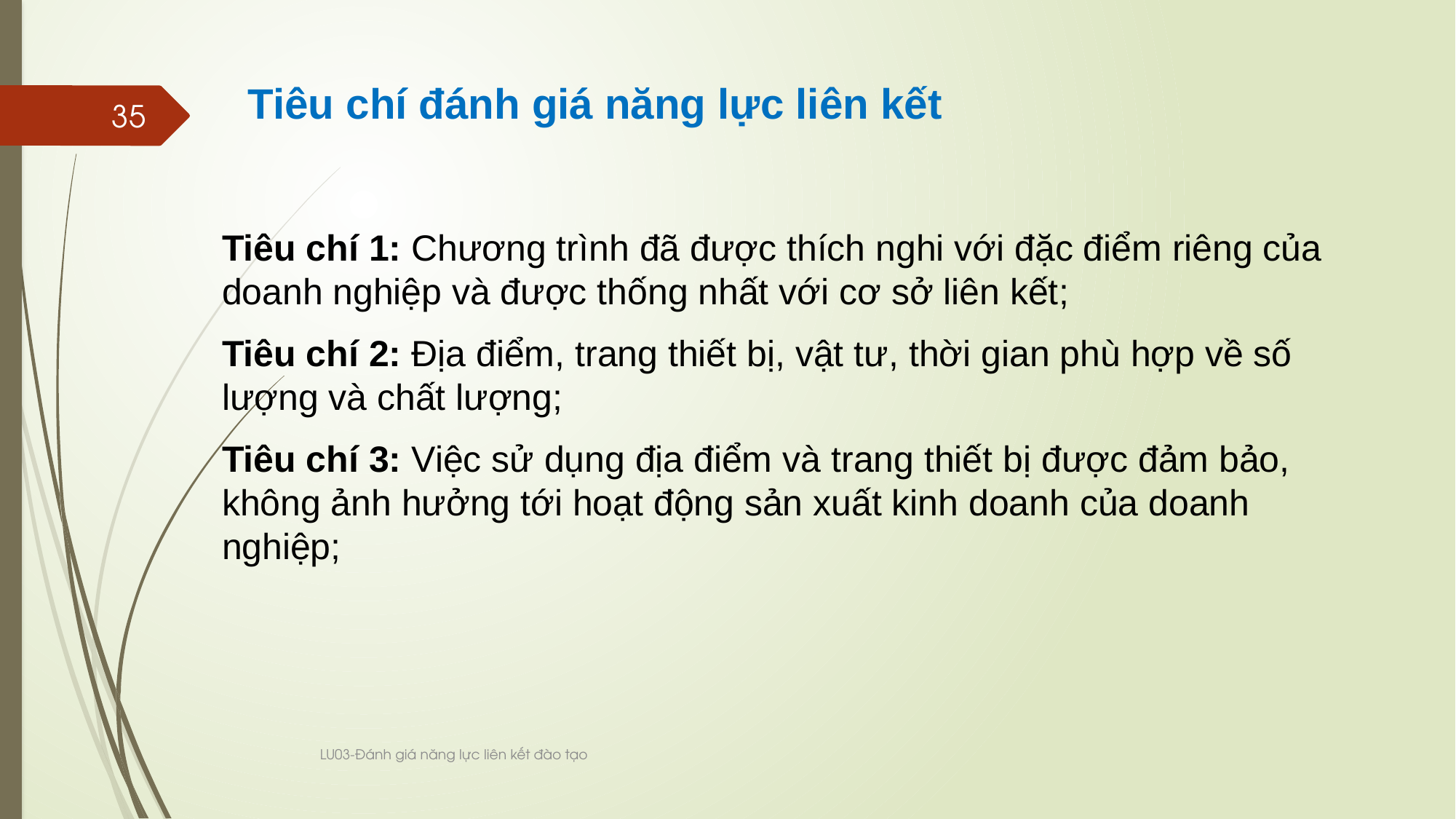

Tiêu chí đánh giá năng lực liên kết
35
Tiêu chí 1: Chương trình đã được thích nghi với đặc điểm riêng của doanh nghiệp và được thống nhất với cơ sở liên kết;
Tiêu chí 2: Địa điểm, trang thiết bị, vật tư, thời gian phù hợp về số lượng và chất lượng;
Tiêu chí 3: Việc sử dụng địa điểm và trang thiết bị được đảm bảo, không ảnh hưởng tới hoạt động sản xuất kinh doanh của doanh nghiệp;

LU03-Đánh giá năng lực liên kết đào tạo